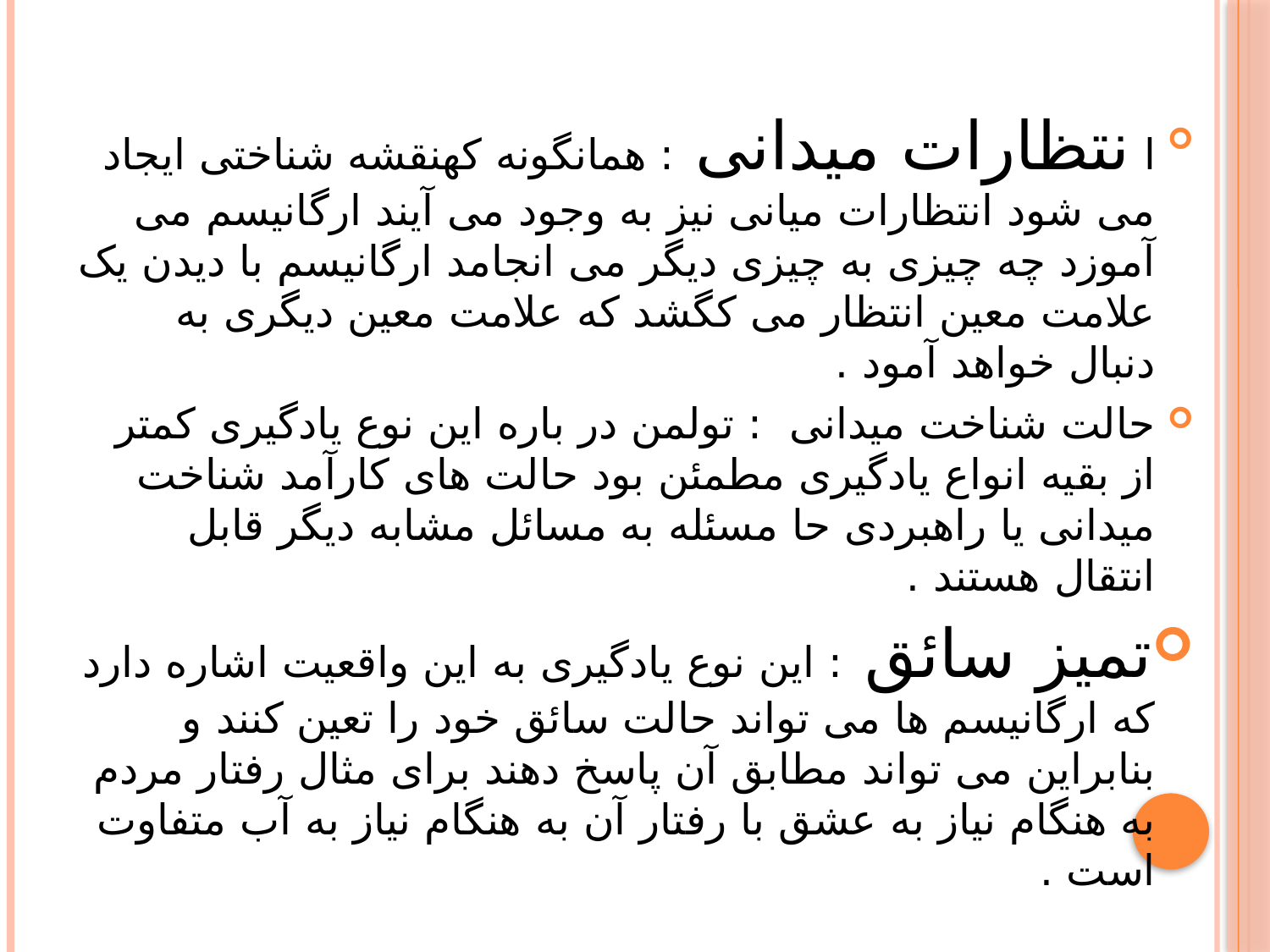

ا نتظارات میدانی : همانگونه کهنقشه شناختی ایجاد می شود انتظارات میانی نیز به وجود می آیند ارگانیسم می آموزد چه چیزی به چیزی دیگر می انجامد ارگانیسم با دیدن یک علامت معین انتظار می کگشد که علامت معین دیگری به دنبال خواهد آمود .
حالت شناخت میدانی  : تولمن در باره این نوع یادگیری کمتر از بقیه انواع یادگیری مطمئن بود حالت های کارآمد شناخت میدانی یا راهبردی حا مسئله به مسائل مشابه دیگر قابل انتقال هستند .
تمیز سائق : این نوع یادگیری به این واقعیت اشاره دارد که ارگانیسم ها می تواند حالت سائق خود را تعین کنند و بنابراین می تواند مطابق آن پاسخ دهند برای مثال رفتار مردم به هنگام نیاز به عشق با رفتار آن به هنگام نیاز به آب متفاوت است .